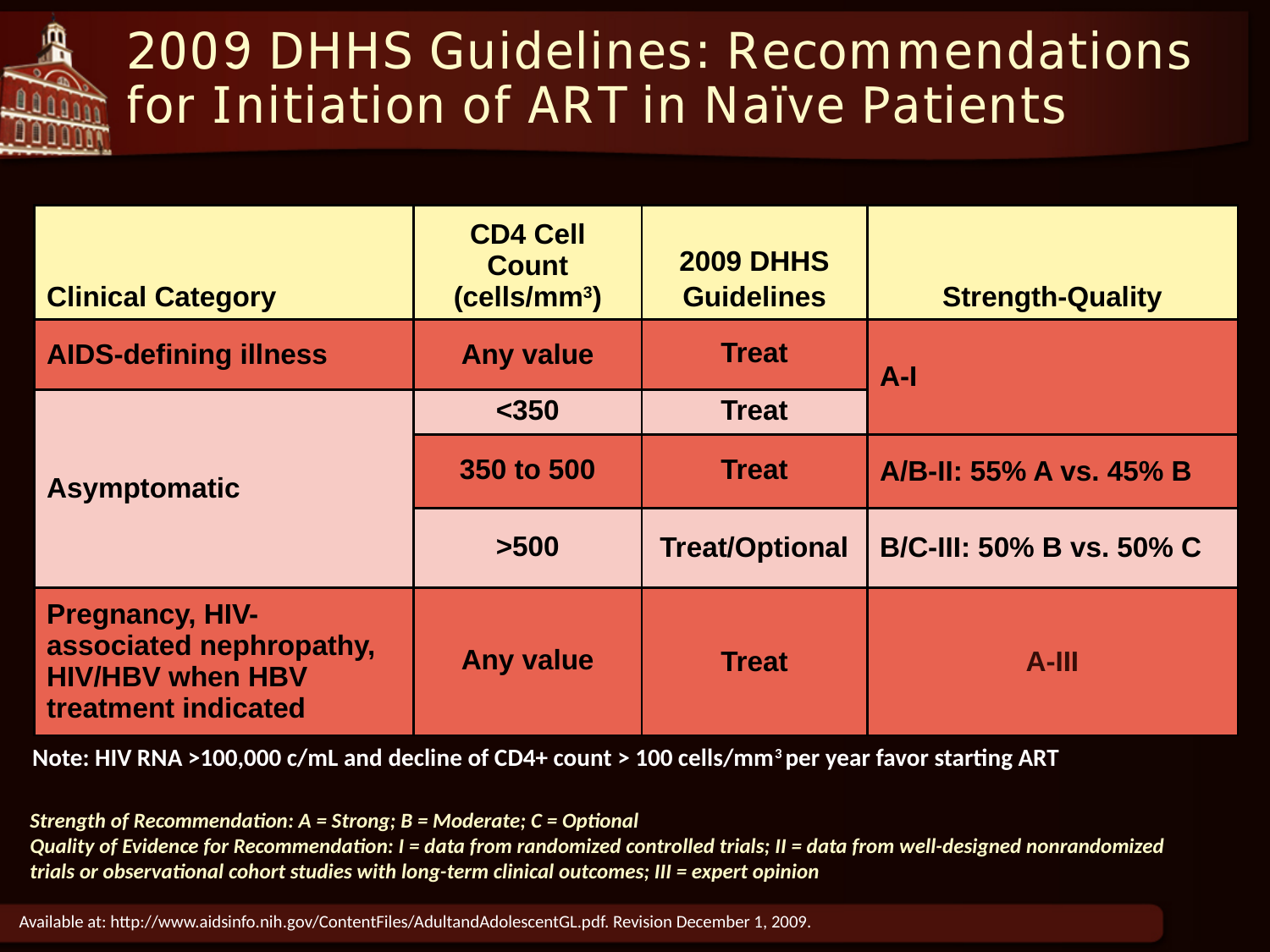

2009 DHHS Guidelines: Recommendations for Initiation of ART in Naïve Patients
| Clinical Category | CD4 Cell Count (cells/mm3) | 2009 DHHS Guidelines | Strength-Quality |
| --- | --- | --- | --- |
| AIDS-defining illness | Any value | Treat | A-I |
| Asymptomatic | <350 | Treat |  |
|  | 350 to 500 | Treat | A/B-II: 55% A vs. 45% B |
|  | >500 | Treat/Optional | B/C-III: 50% B vs. 50% C |
| Pregnancy, HIV-associated nephropathy, HIV/HBV when HBV treatment indicated | Any value | Treat | A-III |
Note: HIV RNA >100,000 c/mL and decline of CD4+ count > 100 cells/mm3 per year favor starting ART
Strength of Recommendation: A = Strong; B = Moderate; C = Optional
Quality of Evidence for Recommendation: I = data from randomized controlled trials; II = data from well-designed nonrandomized trials or observational cohort studies with long-term clinical outcomes; III = expert opinion

Available at: http://www.aidsinfo.nih.gov/ContentFiles/AdultandAdolescentGL.pdf. Revision December 1, 2009.